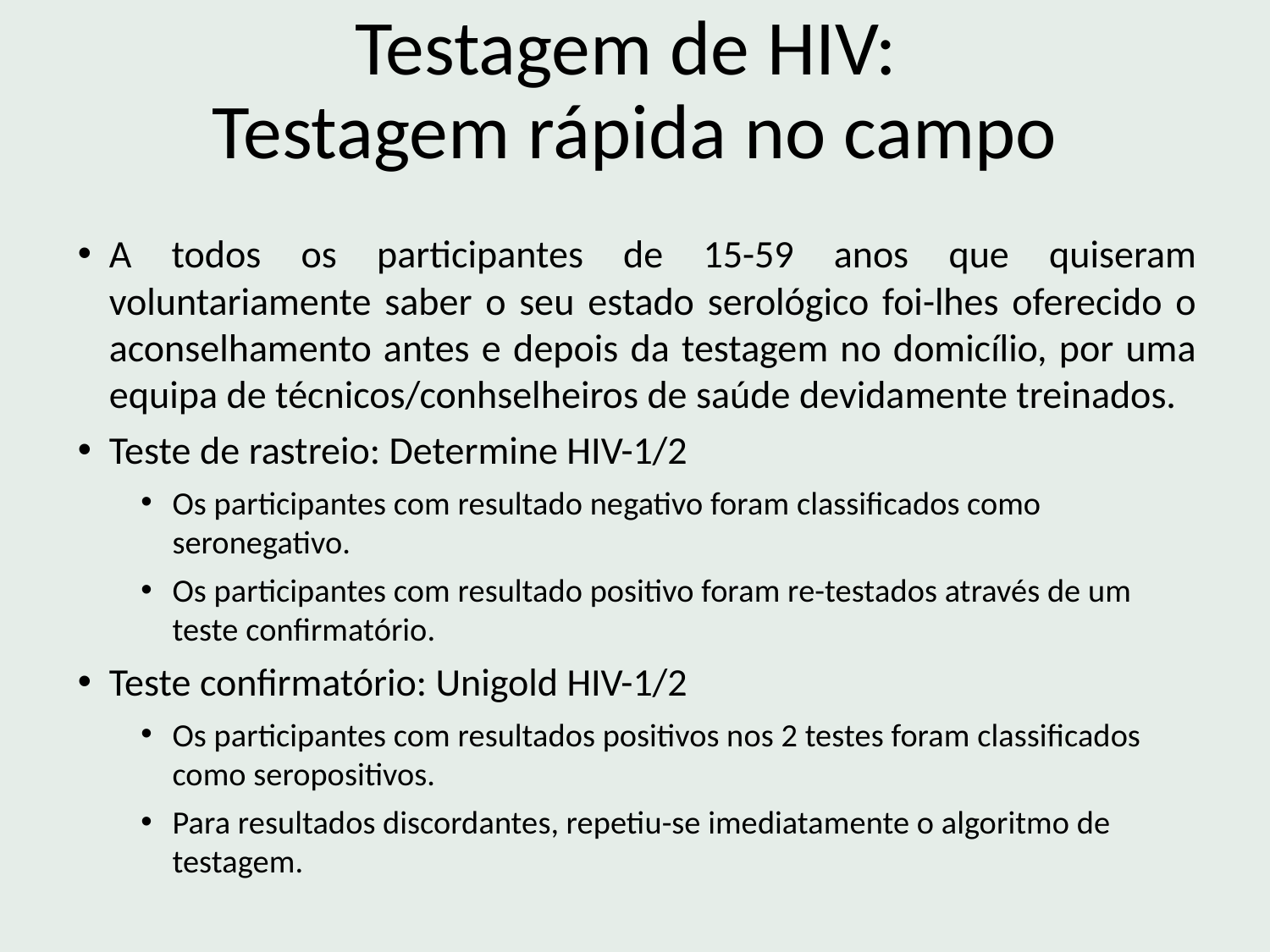

# Testagem de HIV: Testagem rápida no campo
A todos os participantes de 15-59 anos que quiseram voluntariamente saber o seu estado serológico foi-lhes oferecido o aconselhamento antes e depois da testagem no domicílio, por uma equipa de técnicos/conhselheiros de saúde devidamente treinados.
Teste de rastreio: Determine HIV-1/2
Os participantes com resultado negativo foram classificados como seronegativo.
Os participantes com resultado positivo foram re-testados através de um teste confirmatório.
Teste confirmatório: Unigold HIV-1/2
Os participantes com resultados positivos nos 2 testes foram classificados como seropositivos.
Para resultados discordantes, repetiu-se imediatamente o algoritmo de testagem.